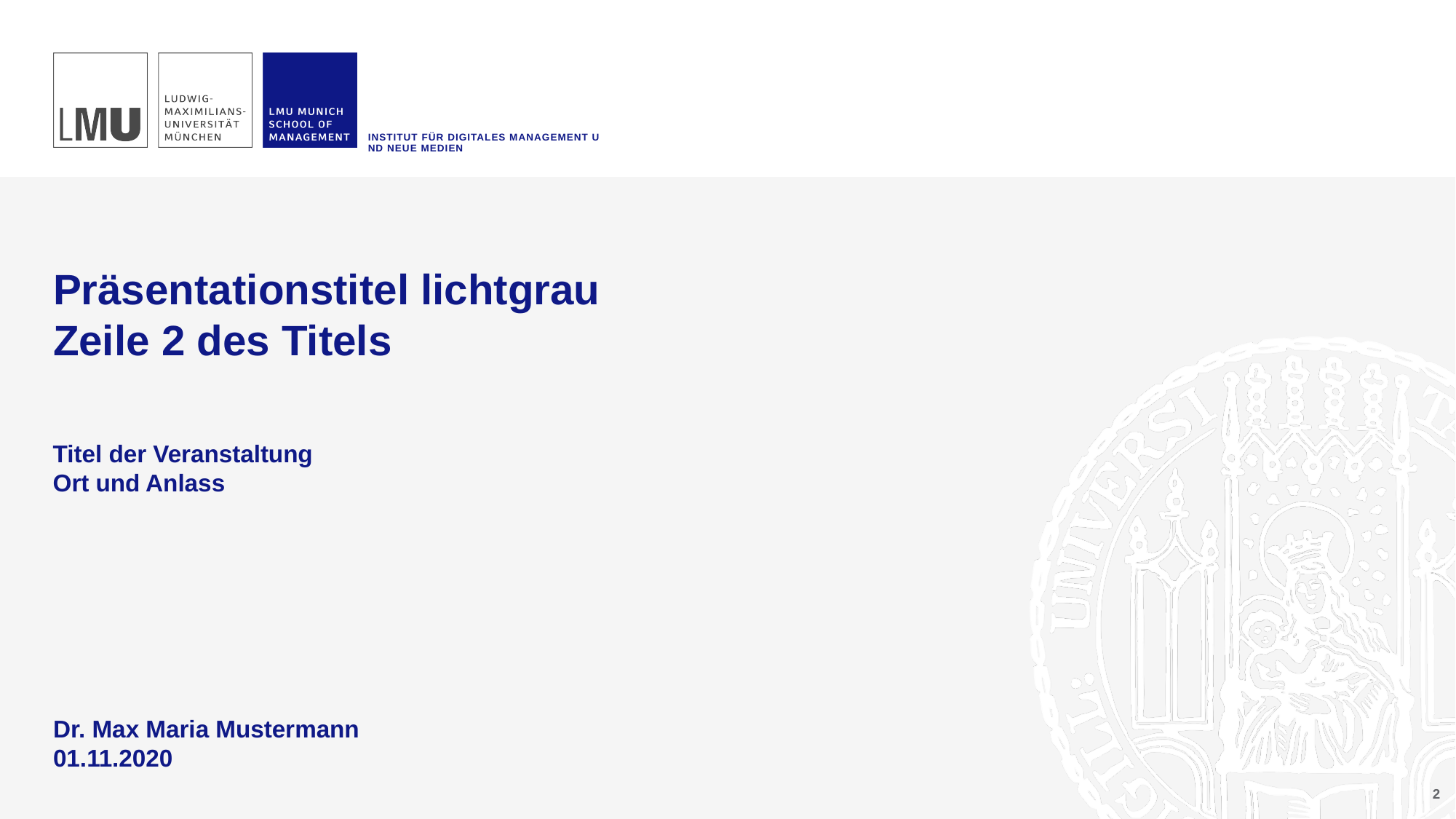

Institut für Digitales Management und Neue Medien
Präsentationstitel lichtgrau
Zeile 2 des Titels
Titel der Veranstaltung
Ort und Anlass

Dr. Max Maria Mustermann
01.11.2020
2